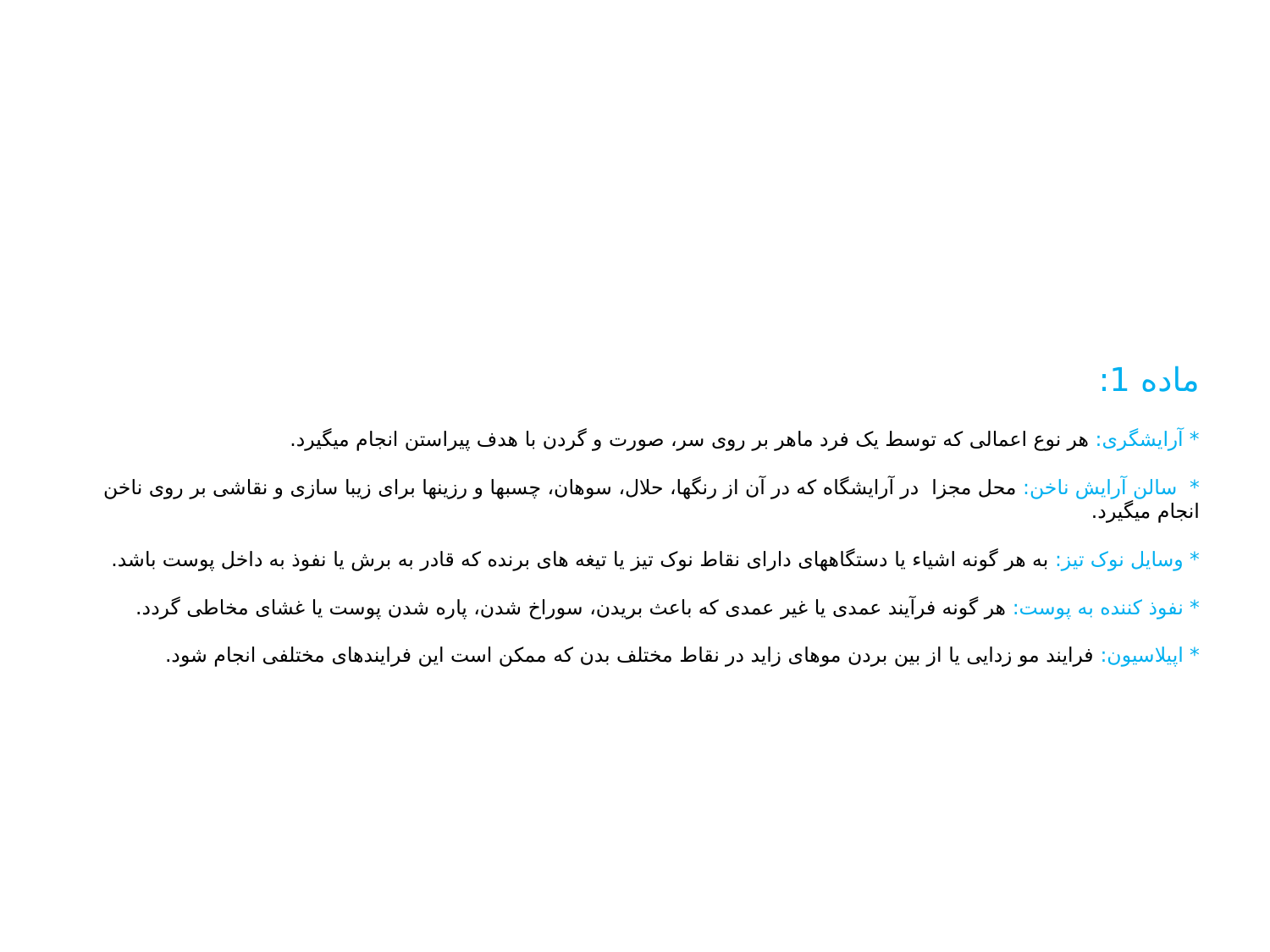

# ماده 1: * آرایشگری: هر نوع اعمالی که توسط یک فرد ماهر بر روی سر، صورت و گردن با هدف پیراستن انجام میگیرد. *  سالن آرایش ناخن: محل مجزا  در آرایشگاه که در آن از رنگها، حلال، سوهان، چسبها و رزینها برای زیبا سازی و نقاشی بر روی ناخن انجام میگیرد. * وسایل نوک تیز: به هر گونه اشیاء یا دستگاههای دارای نقاط نوک تیز یا تیغه های برنده که قادر به برش یا نفوذ به داخل پوست باشد. * نفوذ کننده به پوست: هر گونه فرآیند عمدی یا غیر عمدی که باعث بریدن، سوراخ شدن، پاره شدن پوست یا غشای مخاطی گردد. * اپیلاسیون: فرایند مو زدایی یا از بین بردن موهای زاید در نقاط مختلف بدن که ممکن است این فرایندهای مختلفی انجام شود.